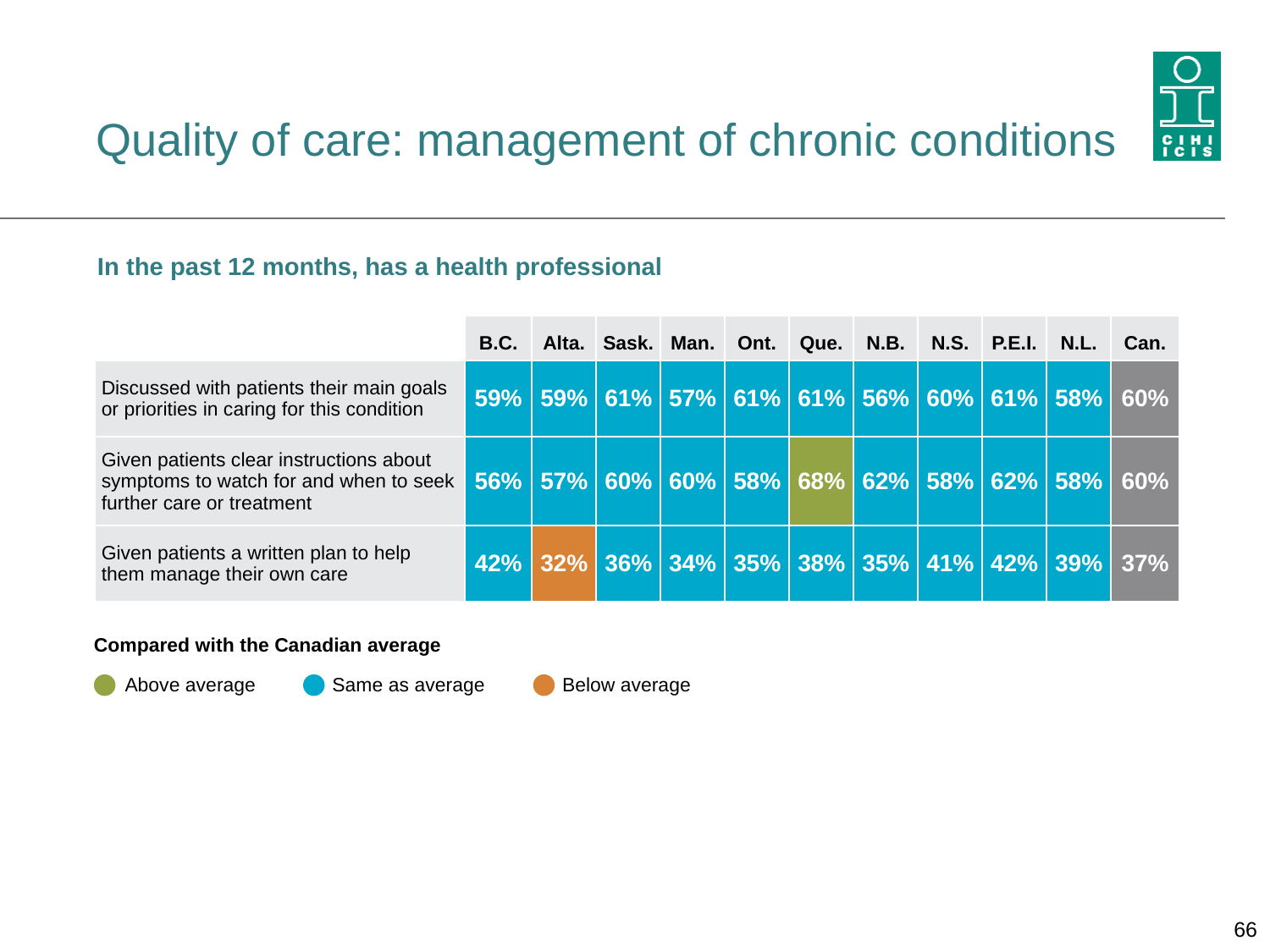

# Quality of care: management of chronic conditions
In the past 12 months, has a health professional
|  | B.C. | Alta. | Sask. | Man. | Ont. | Que. | N.B. | N.S. | P.E.I. | N.L. | Can. |
| --- | --- | --- | --- | --- | --- | --- | --- | --- | --- | --- | --- |
| Discussed with patients their main goals or priorities in caring for this condition | 59% | 59% | 61% | 57% | 61% | 61% | 56% | 60% | 61% | 58% | 60% |
| Given patients clear instructions about symptoms to watch for and when to seek further care or treatment | 56% | 57% | 60% | 60% | 58% | 68% | 62% | 58% | 62% | 58% | 60% |
| Given patients a written plan to help them manage their own care | 42% | 32% | 36% | 34% | 35% | 38% | 35% | 41% | 42% | 39% | 37% |
Compared with the Canadian average
Above average

Same as average

Below average

66